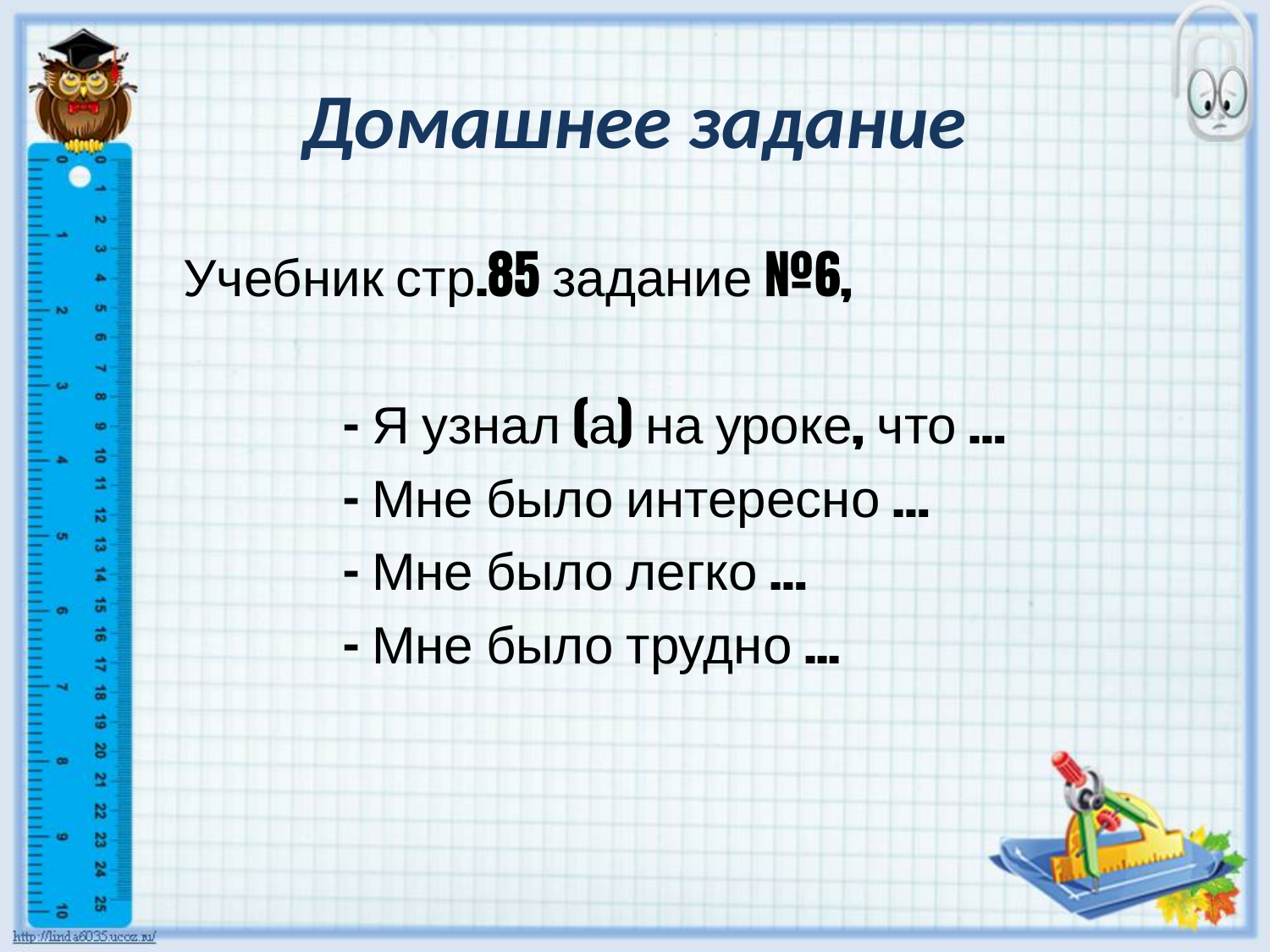

# Домашнее задание
 Учебник стр.85 задание №6,

              - Я узнал (а) на уроке, что …
              - Мне было интересно …
              - Мне было легко …
              - Мне было трудно ...